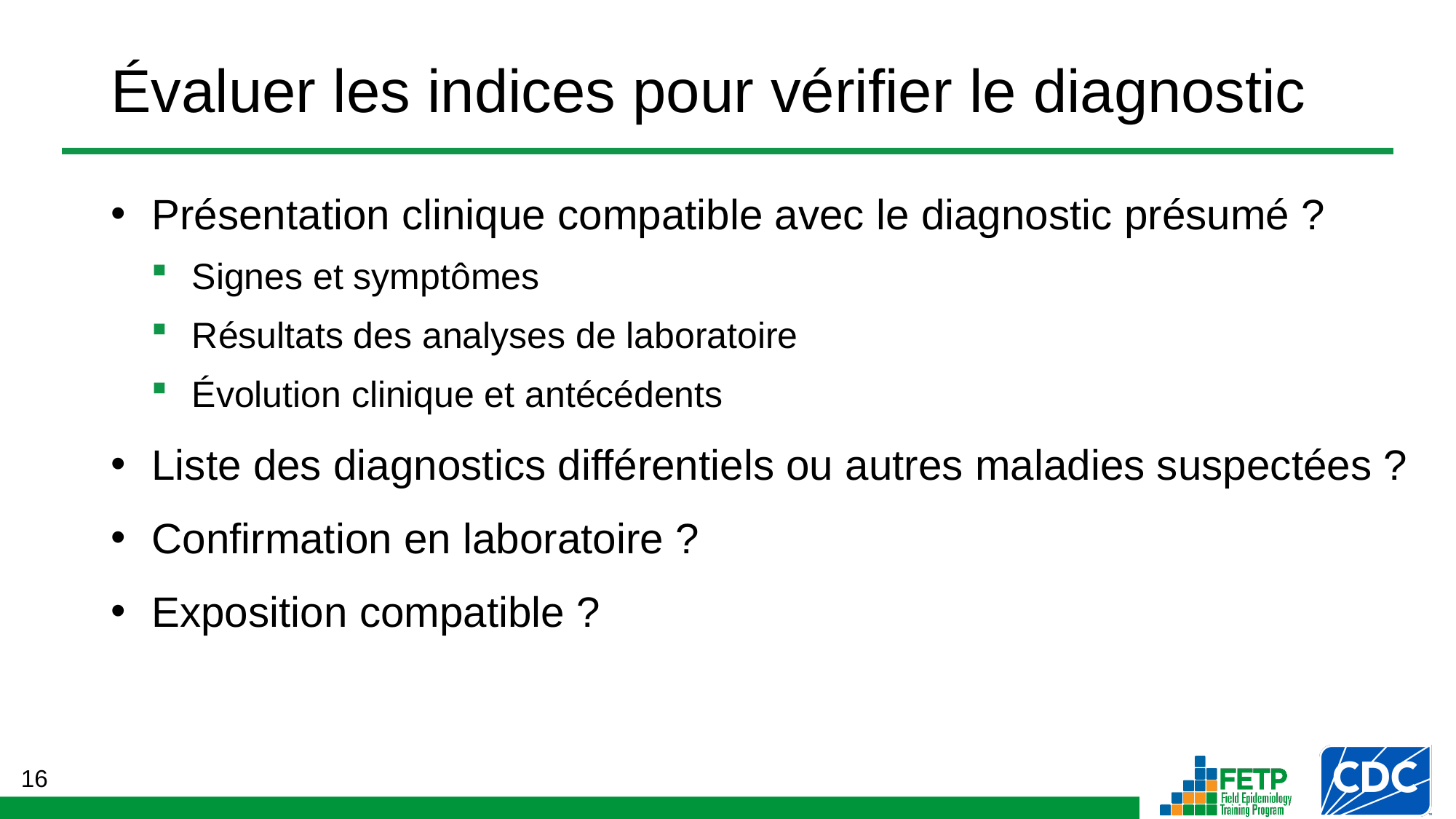

# Évaluer les indices pour vérifier le diagnostic
Présentation clinique compatible avec le diagnostic présumé ?
Signes et symptômes
Résultats des analyses de laboratoire
Évolution clinique et antécédents
Liste des diagnostics différentiels ou autres maladies suspectées ?
Confirmation en laboratoire ?
Exposition compatible ?